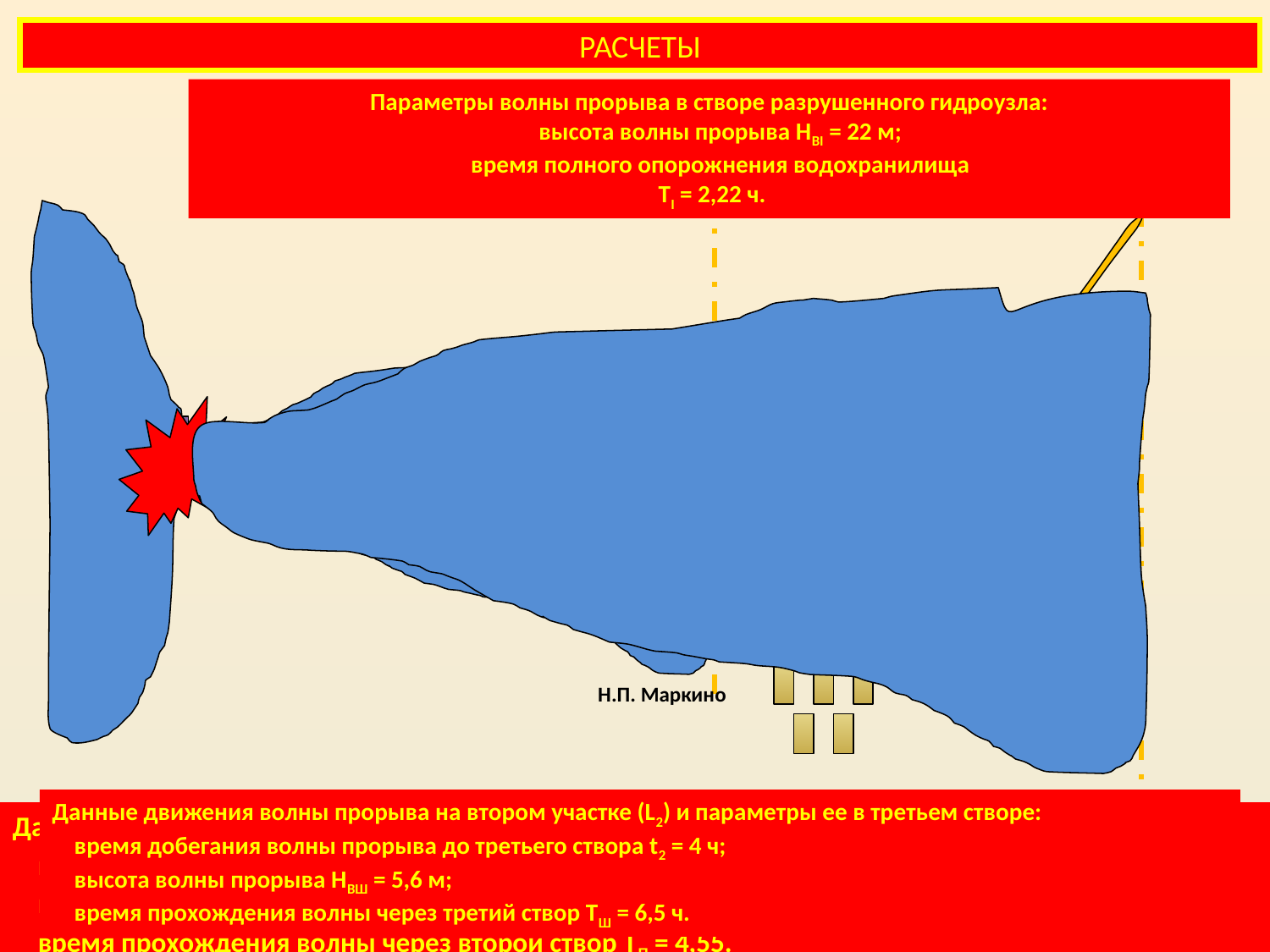

РАСЧЕТЫ
Параметры волны прорыва в створе разрушенного гидроузла:
    высота волны прорыва НВI = 22 м;
    время полного опорожнения водохранилища
 ТI = 2,22 ч.
Створ II
Створ III

Н.П. Маркино

Данные движения волны прорыва на втором участке (L2) и параметры ее в третьем створе:
    время добегания волны прорыва до третьего створа t2 = 4 ч;
    высота волны прорыва НВШ = 5,6 м;
    время прохождения волны через третий створ ТШ = 6,5 ч.
Данные движения волны прорыва на первом участке (L1) и  параметры ее во втором створе:
    время добегания волны до второго створа t1 = 2,5 ч;
    высота волны прорыва НВII = 7,7 м;
    время прохождения волны через второй створ ТП = 4,55.